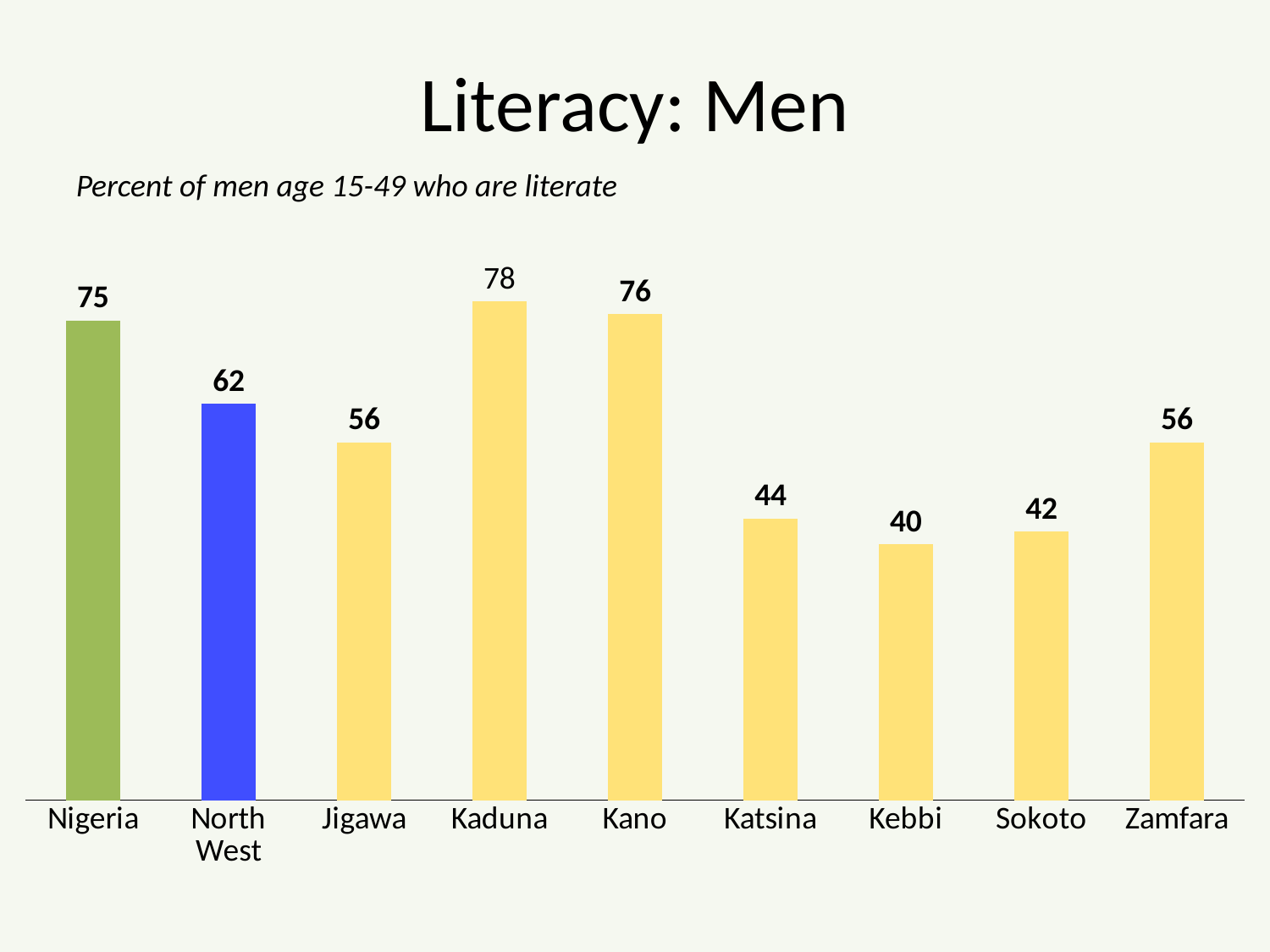

# Literacy: Men
Percent of men age 15-49 who are literate

### Chart

| Category | Men |
|---|---|
| Nigeria | 75.0 |
| North West | 62.0 |
| Jigawa | 56.0 |
| Kaduna | 78.0 |
| Kano | 76.0 |
| Katsina | 44.0 |
| Kebbi | 40.0 |
| Sokoto | 42.0 |
| Zamfara | 56.0 |